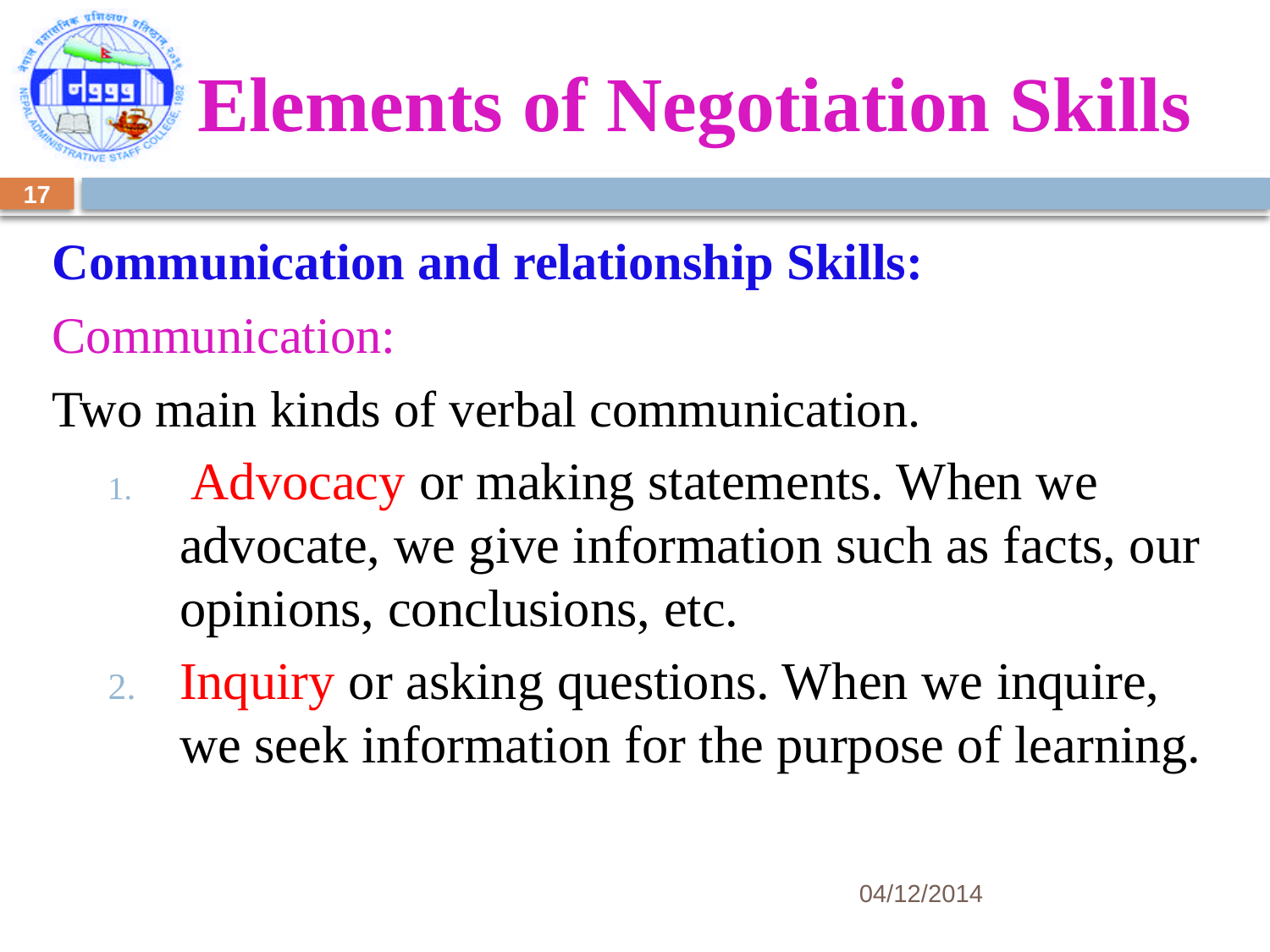

# Elements of Negotiation Skills
17
Communication and relationship Skills:
Communication:
Two main kinds of verbal communication.
 Advocacy or making statements. When we advocate, we give information such as facts, our opinions, conclusions, etc.
Inquiry or asking questions. When we inquire, we seek information for the purpose of learning.

04/12/2014